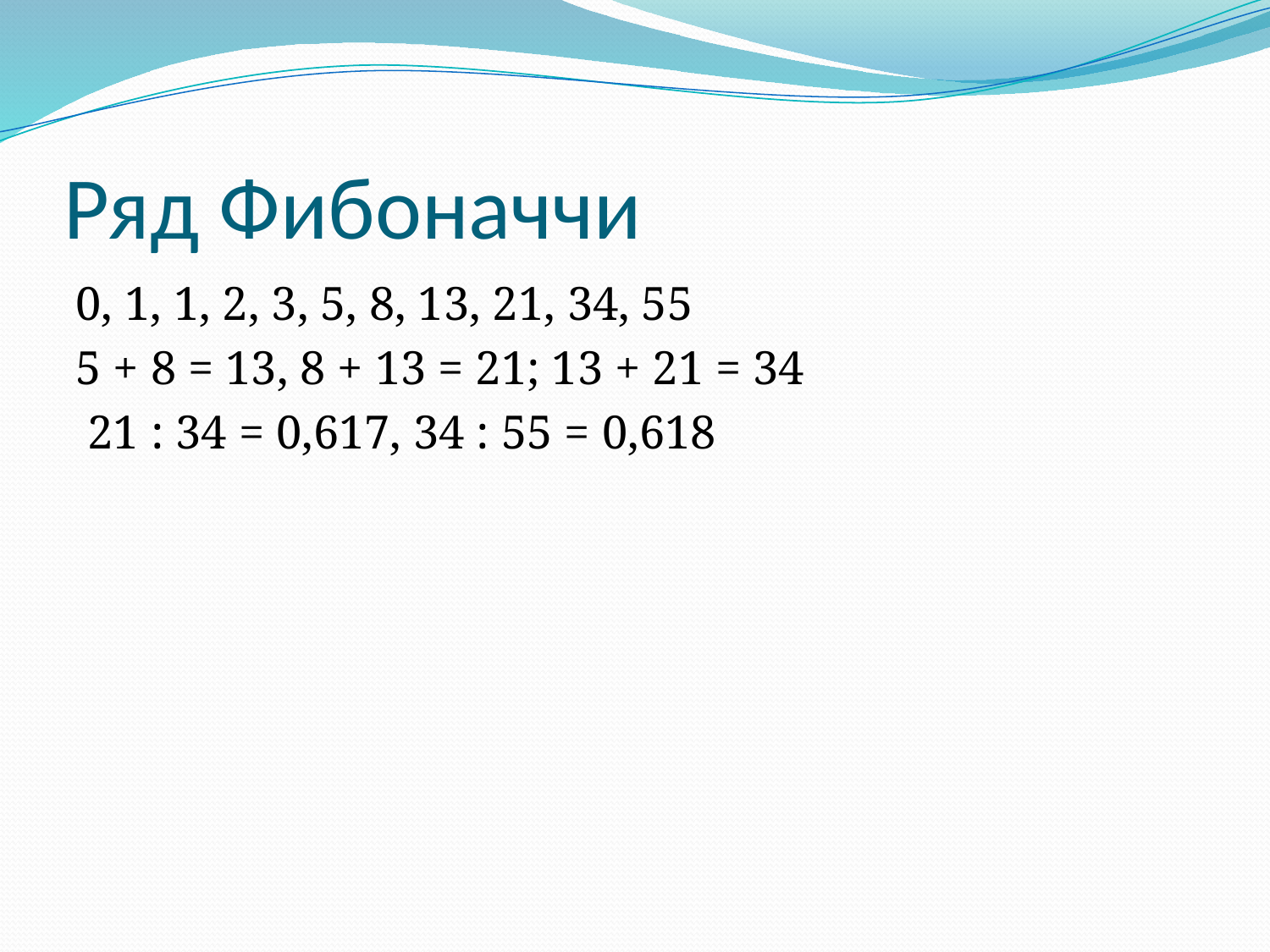

# Ряд Фибоначчи
0, 1, 1, 2, 3, 5, 8, 13, 21, 34, 55
5 + 8 = 13, 8 + 13 = 21; 13 + 21 = 34
 21 : 34 = 0,617, 34 : 55 = 0,618